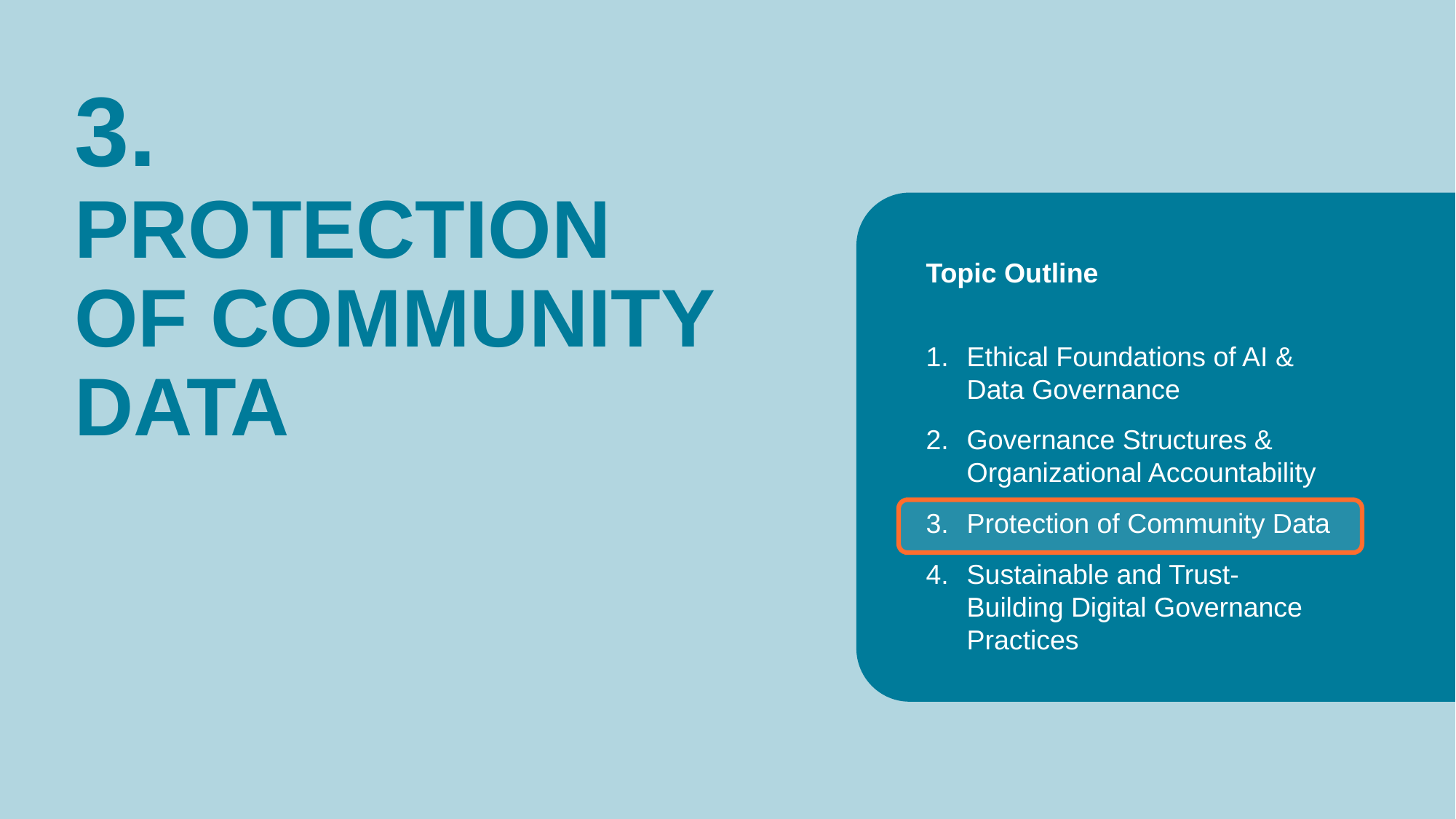

3.
PROTECTION
OF COMMUNITY DATA

Topic Outline

Ethical Foundations of AI & Data Governance
Governance Structures & Organizational Accountability
Protection of Community Data
Sustainable and Trust-Building Digital Governance Practices